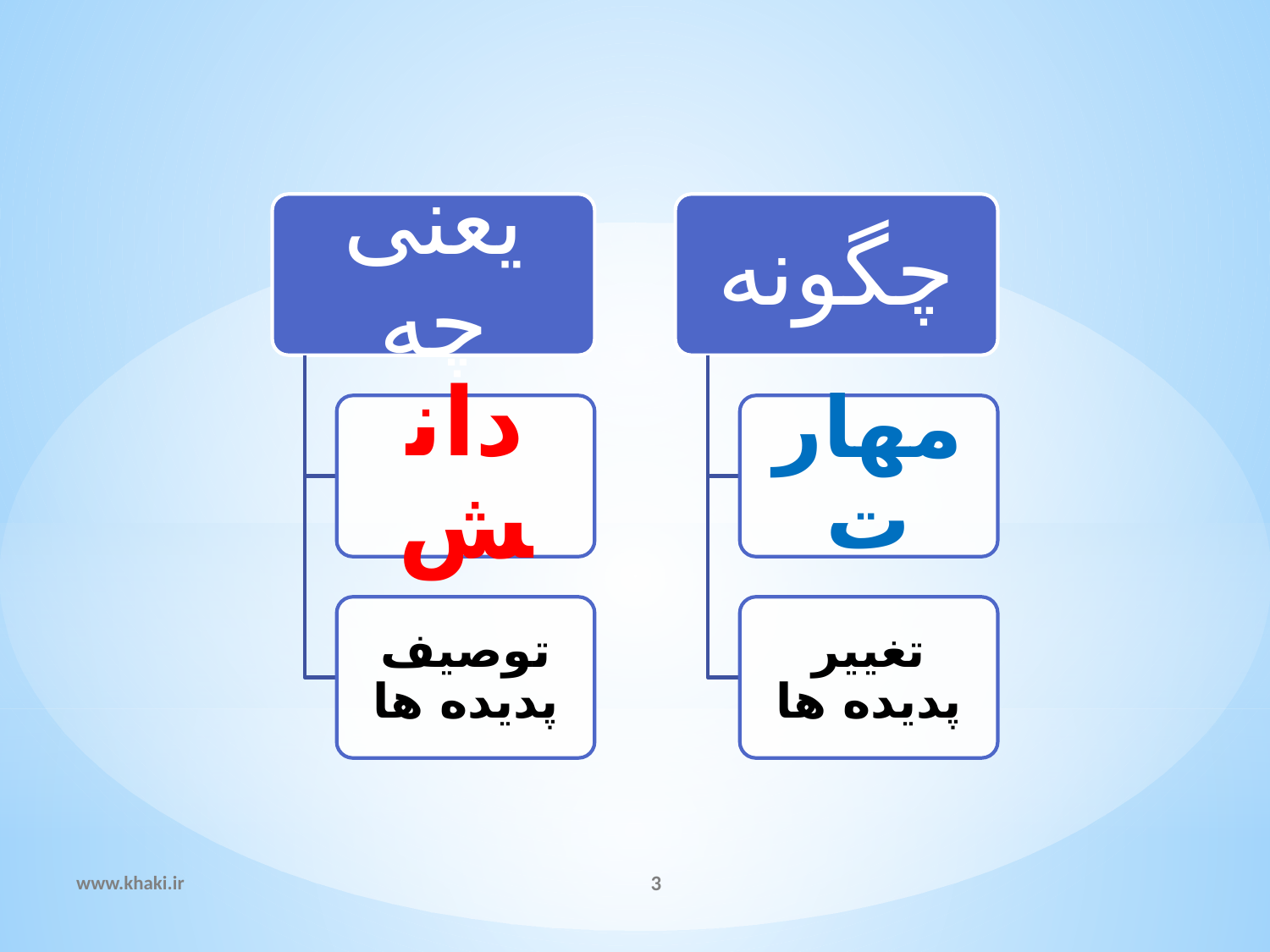

#
یعنی چه
دانش
توصیف پدیده ها
چگونه
مهارت
تغییر پدیده ها
www.khaki.ir
3